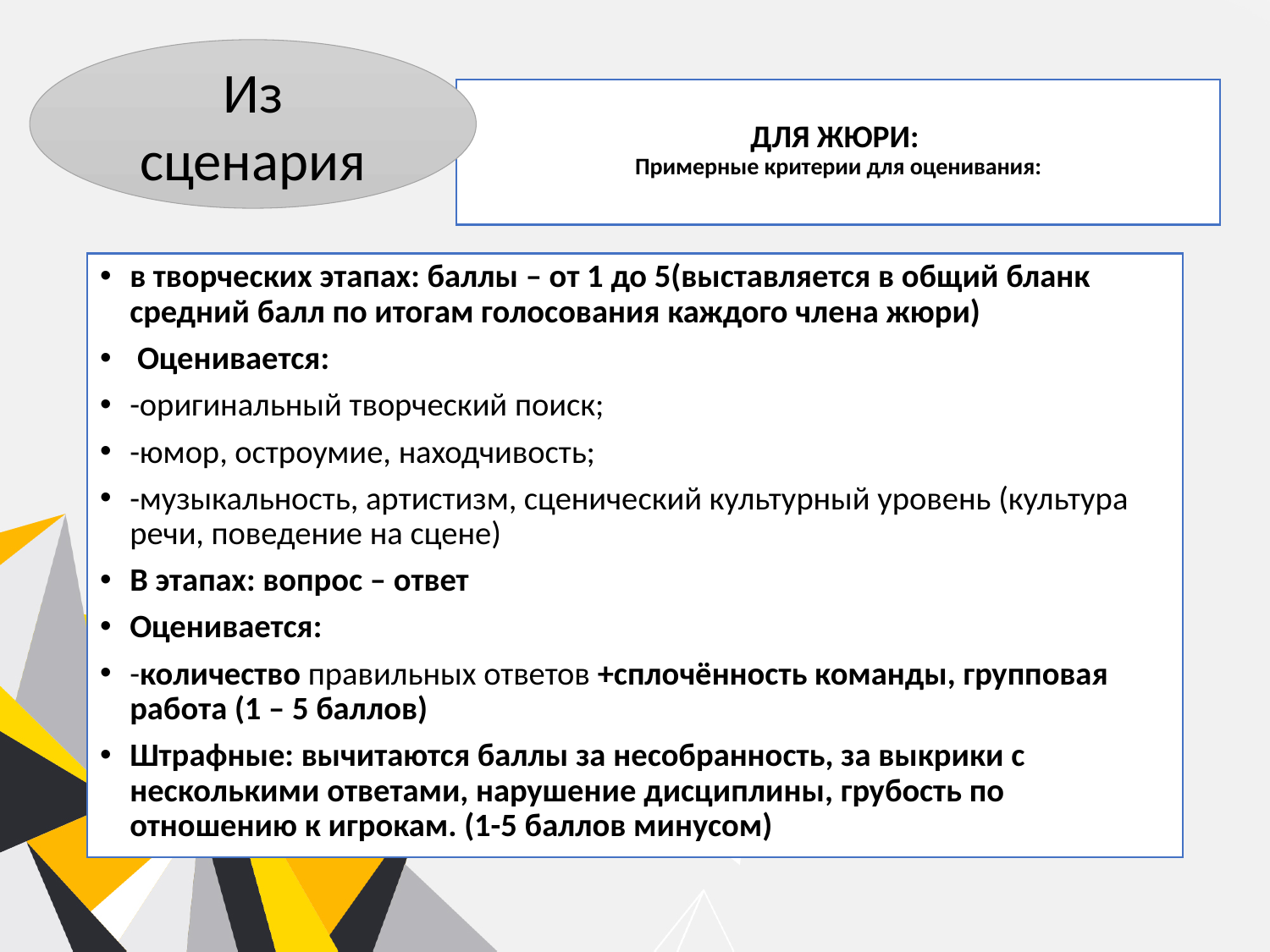

Из сценария
# ДЛЯ ЖЮРИ: Примерные критерии для оценивания:
в творческих этапах: баллы – от 1 до 5(выставляется в общий бланк средний балл по итогам голосования каждого члена жюри)
 Оценивается:
-оригинальный творческий поиск;
-юмор, остроумие, находчивость;
-музыкальность, артистизм, сценический культурный уровень (культура речи, поведение на сцене)
В этапах: вопрос – ответ
Оценивается:
-количество правильных ответов +сплочённость команды, групповая  работа (1 – 5 баллов)
Штрафные: вычитаются баллы за несобранность, за выкрики с несколькими ответами, нарушение дисциплины, грубость по отношению к игрокам. (1-5 баллов минусом)